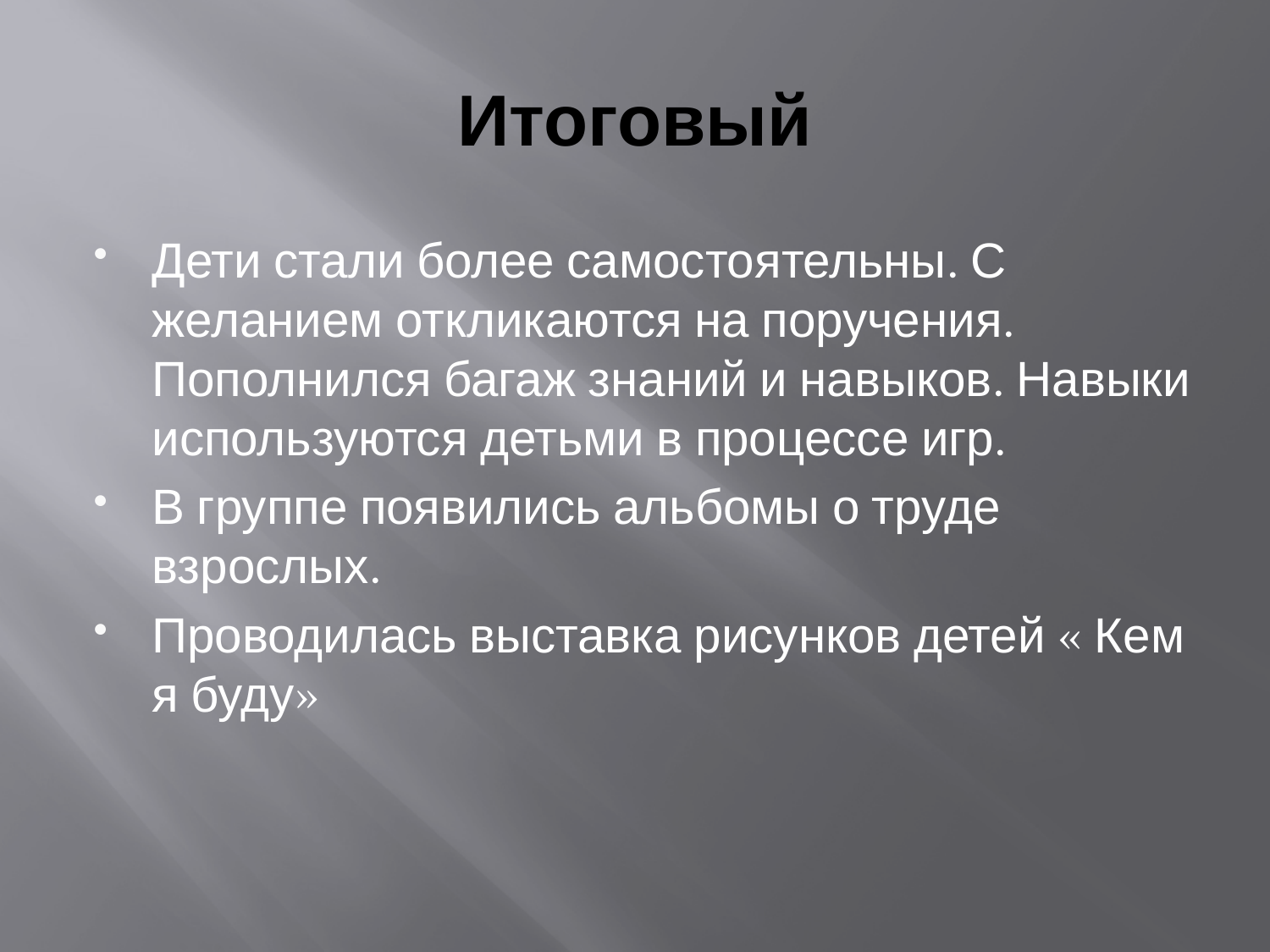

# Итоговый
Дети стали более самостоятельны. С желанием откликаются на поручения. Пополнился багаж знаний и навыков. Навыки используются детьми в процессе игр.
В группе появились альбомы о труде взрослых.
Проводилась выставка рисунков детей « Кем я буду»